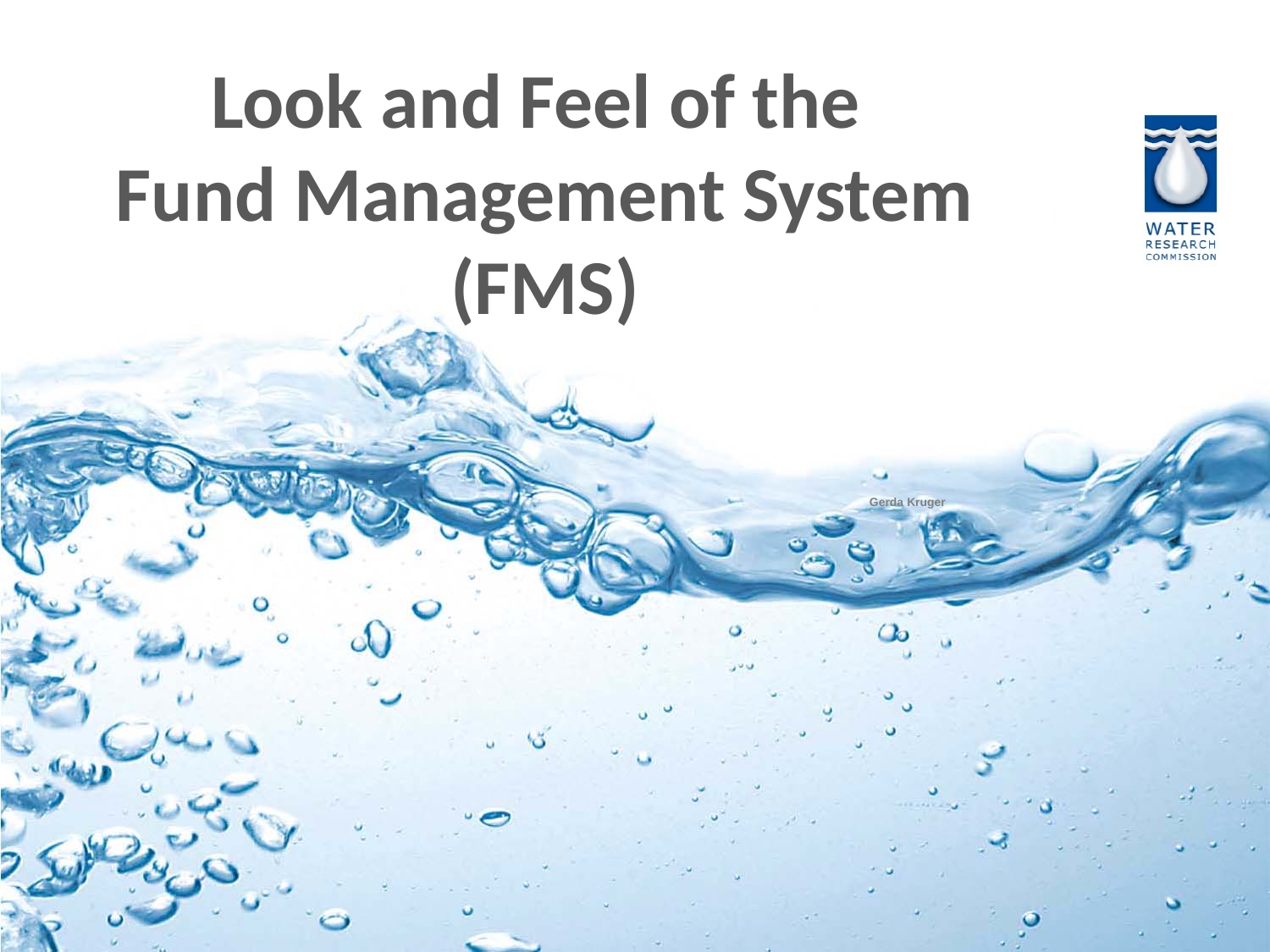

# Look and Feel of the Fund Management System (FMS)

Gerda Kruger